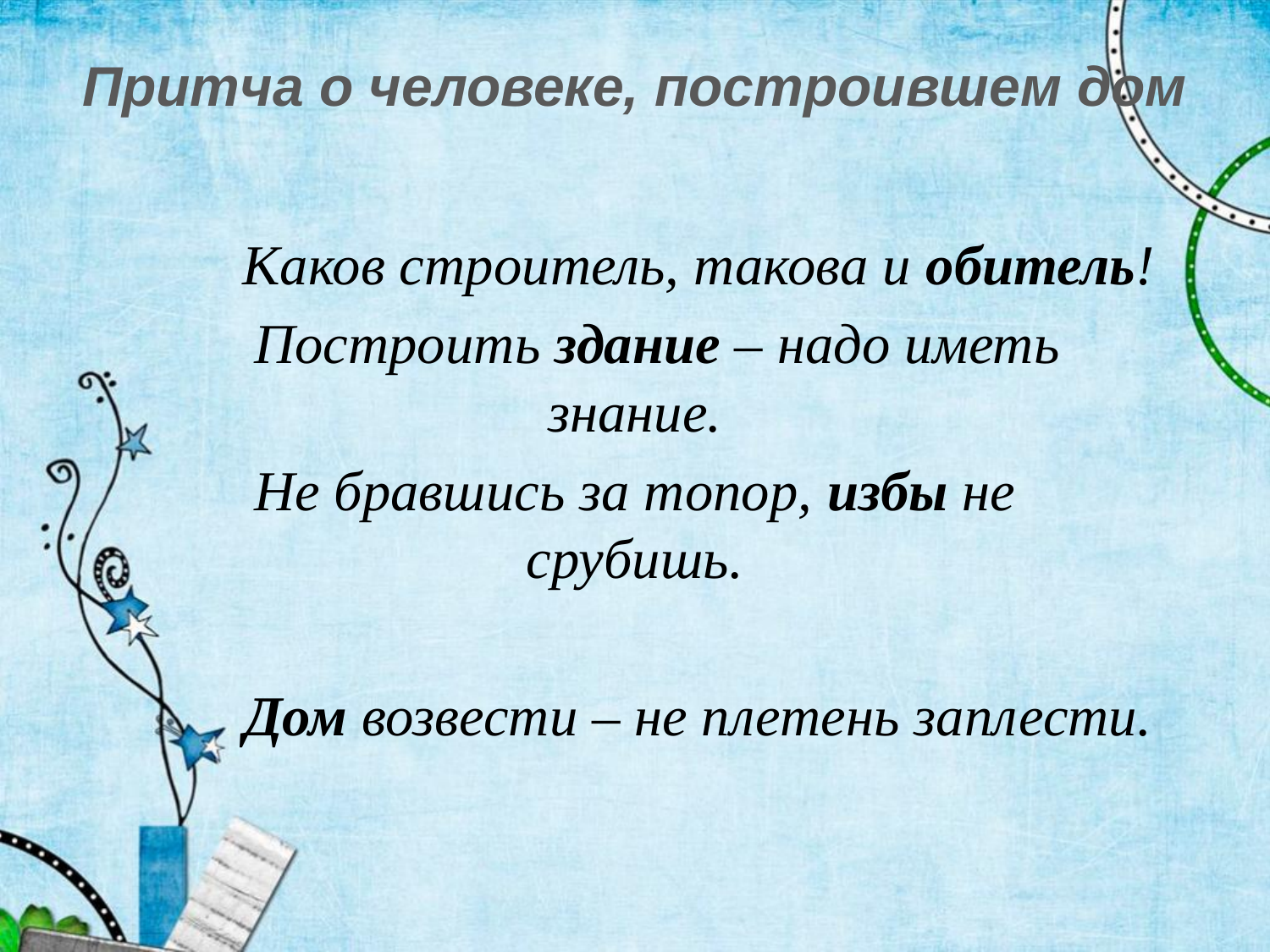

# Притча о человеке, построившем дом
	Каков строитель, такова и обитель!
	Построить здание – надо иметь 	знание.
	Не бравшись за топор, избы не 	срубишь.

	Дом возвести – не плетень заплести.